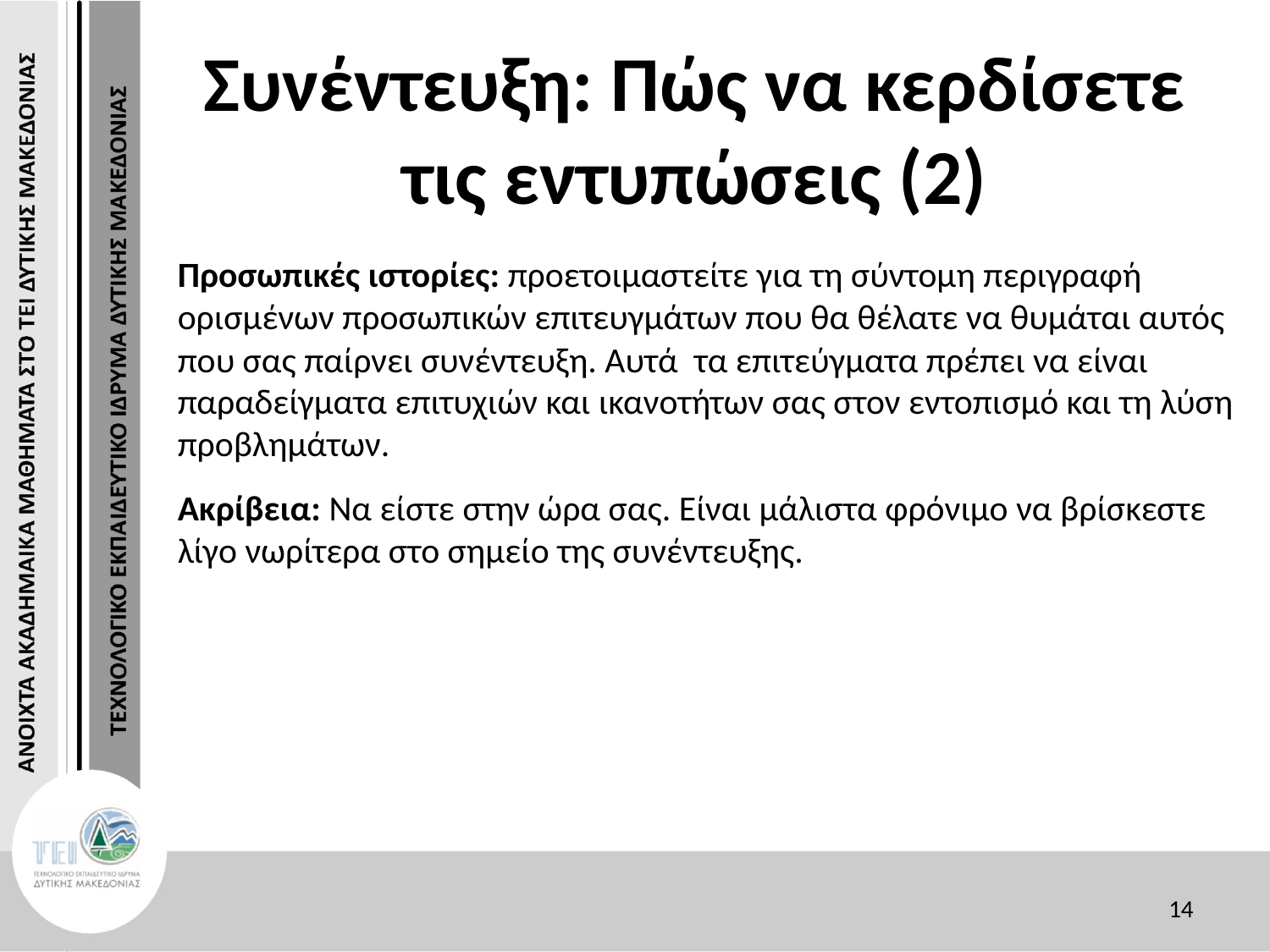

# Συνέντευξη: Πώς να κερδίσετε τις εντυπώσεις (2)
Προσωπικές ιστορίες: προετοιμαστείτε για τη σύντομη περιγραφή ορισμένων προσωπικών επιτευγμάτων που θα θέλατε να θυμάται αυτός που σας παίρνει συνέντευξη. Αυτά  τα επιτεύγματα πρέπει να είναι παραδείγματα επιτυχιών και ικανοτήτων σας στον εντοπισμό και τη λύση προβλημάτων.
Ακρίβεια: Να είστε στην ώρα σας. Είναι μάλιστα φρόνιμο να βρίσκεστε λίγο νωρίτερα στο σημείο της συνέντευξης.
14